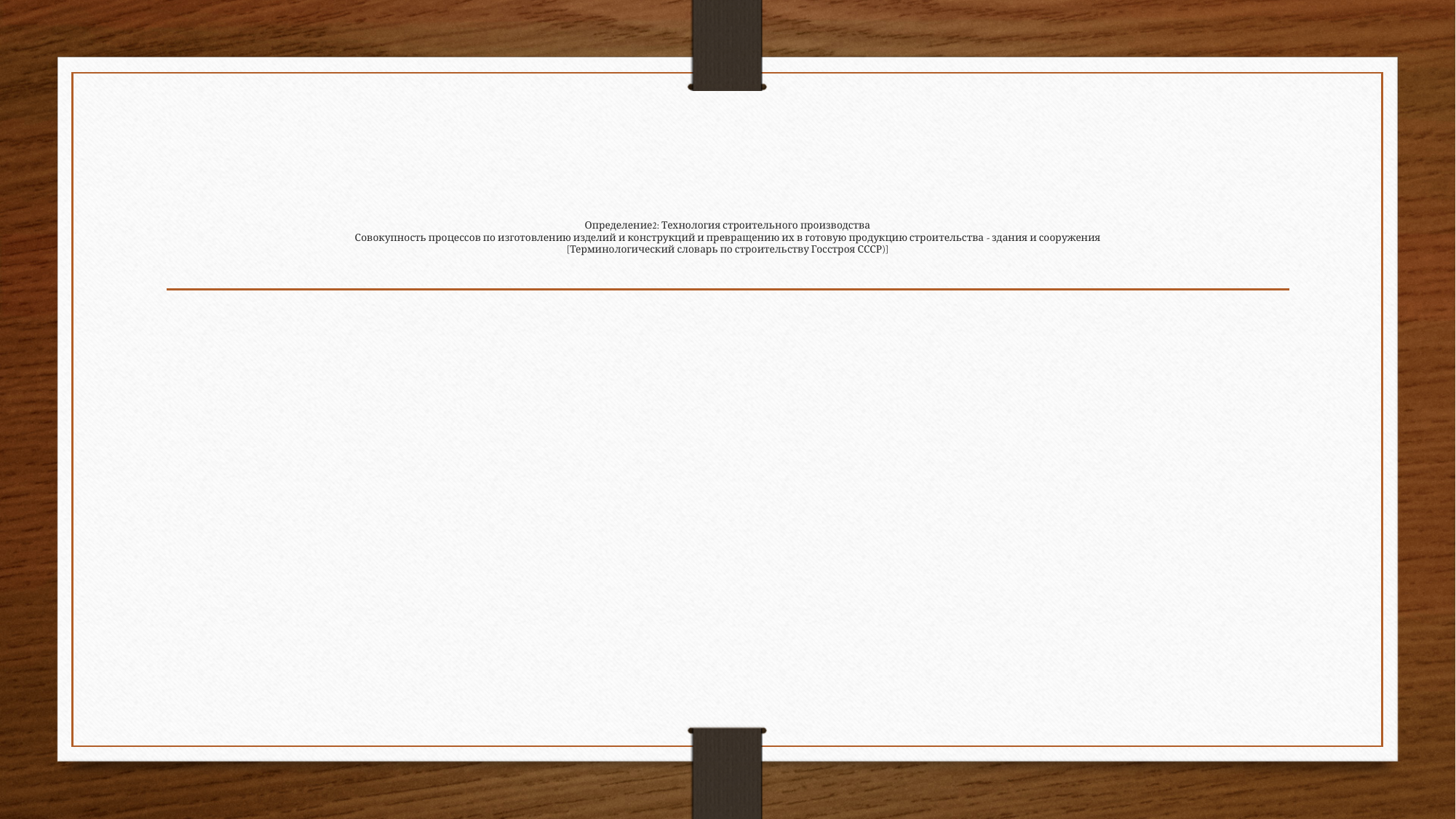

# Определение2: Технология строительного производства Совокупность процессов по изготовлению изделий и конструкций и превращению их в готовую продукцию строительства - здания и сооружения [Терминологический словарь по строительству Госстроя СССР)]